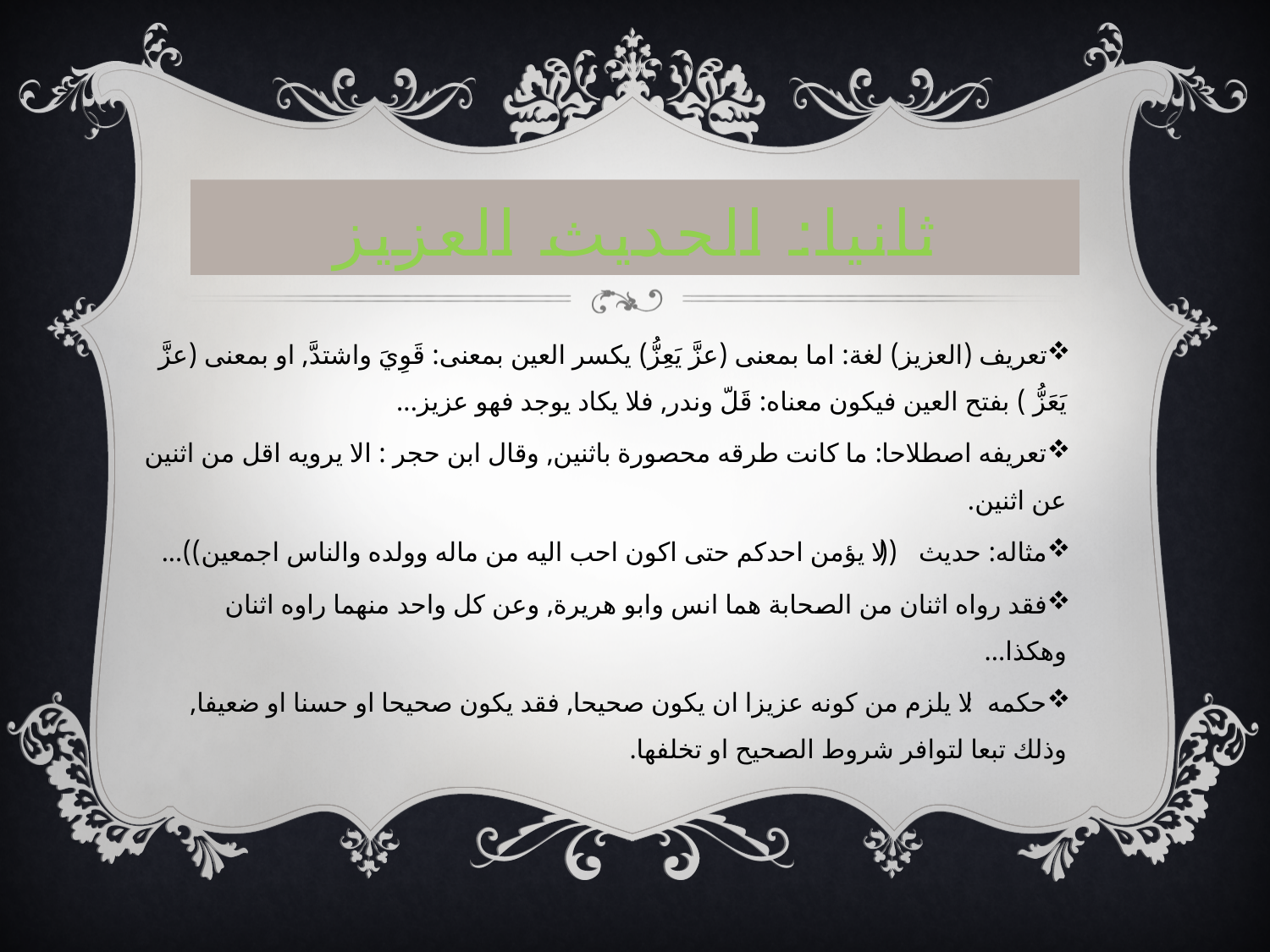

# ثانيا: الحديث العزيز
تعريف (العزيز) لغة: اما بمعنى (عزَّ يَعِزُّ) يكسر العين بمعنى: قَوِيَ واشتدَّ, او بمعنى (عزَّ يَعَزُّ ) بفتح العين فيكون معناه: قَلّ وندر, فلا يكاد يوجد فهو عزيز...
تعريفه اصطلاحا: ما كانت طرقه محصورة باثنين, وقال ابن حجر : الا يرويه اقل من اثنين عن اثنين.
مثاله: حديث (( لا يؤمن احدكم حتى اكون احب اليه من ماله وولده والناس اجمعين))...
فقد رواه اثنان من الصحابة هما انس وابو هريرة, وعن كل واحد منهما راوه اثنان وهكذا...
حكمه: لا يلزم من كونه عزيزا ان يكون صحيحا, فقد يكون صحيحا او حسنا او ضعيفا, وذلك تبعا لتوافر شروط الصحيح او تخلفها.